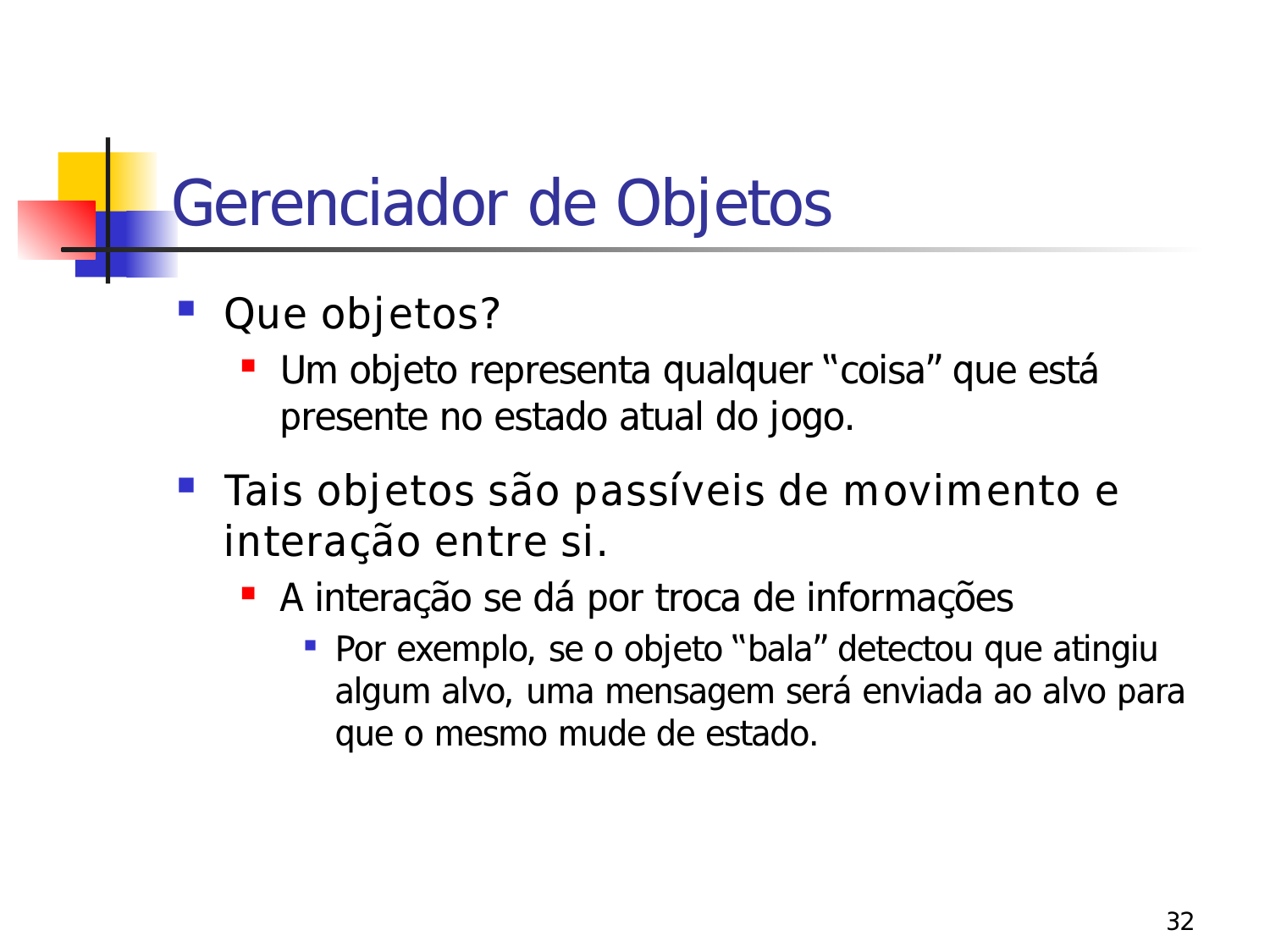

# Gerenciador de Objetos
Que objetos?
Um objeto representa qualquer “coisa” que está presente no estado atual do jogo.
Tais objetos são passíveis de movimento e interação entre si.
A interação se dá por troca de informações
Por exemplo, se o objeto “bala” detectou que atingiu algum alvo, uma mensagem será enviada ao alvo para que o mesmo mude de estado.
32